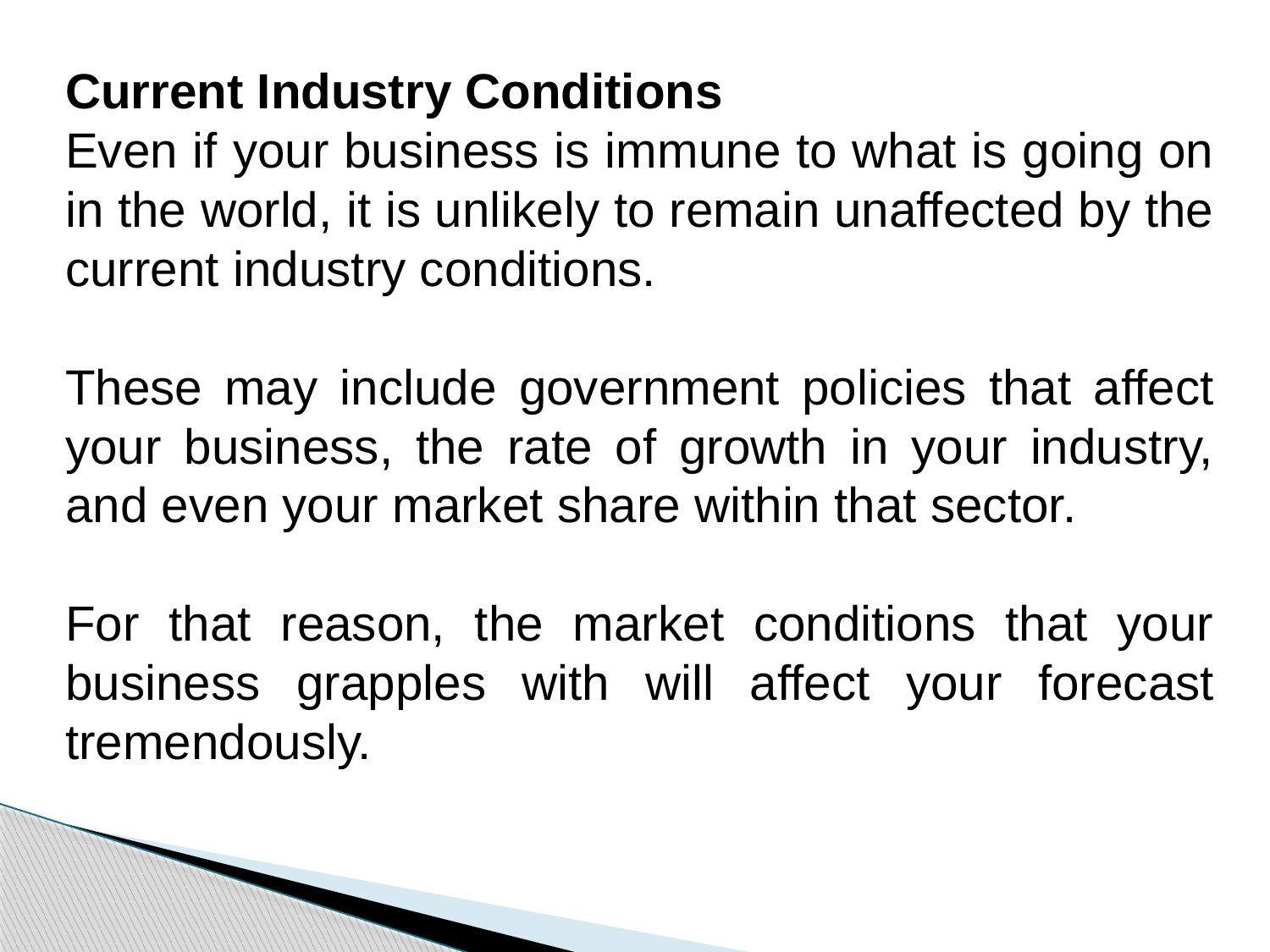

Current Industry Conditions
Even if your business is immune to what is going on in the world, it is unlikely to remain unaffected by the current industry conditions.

These may include government policies that affect your business, the rate of growth in your industry, and even your market share within that sector.

For that reason, the market conditions that your business grapples with will affect your forecast tremendously.